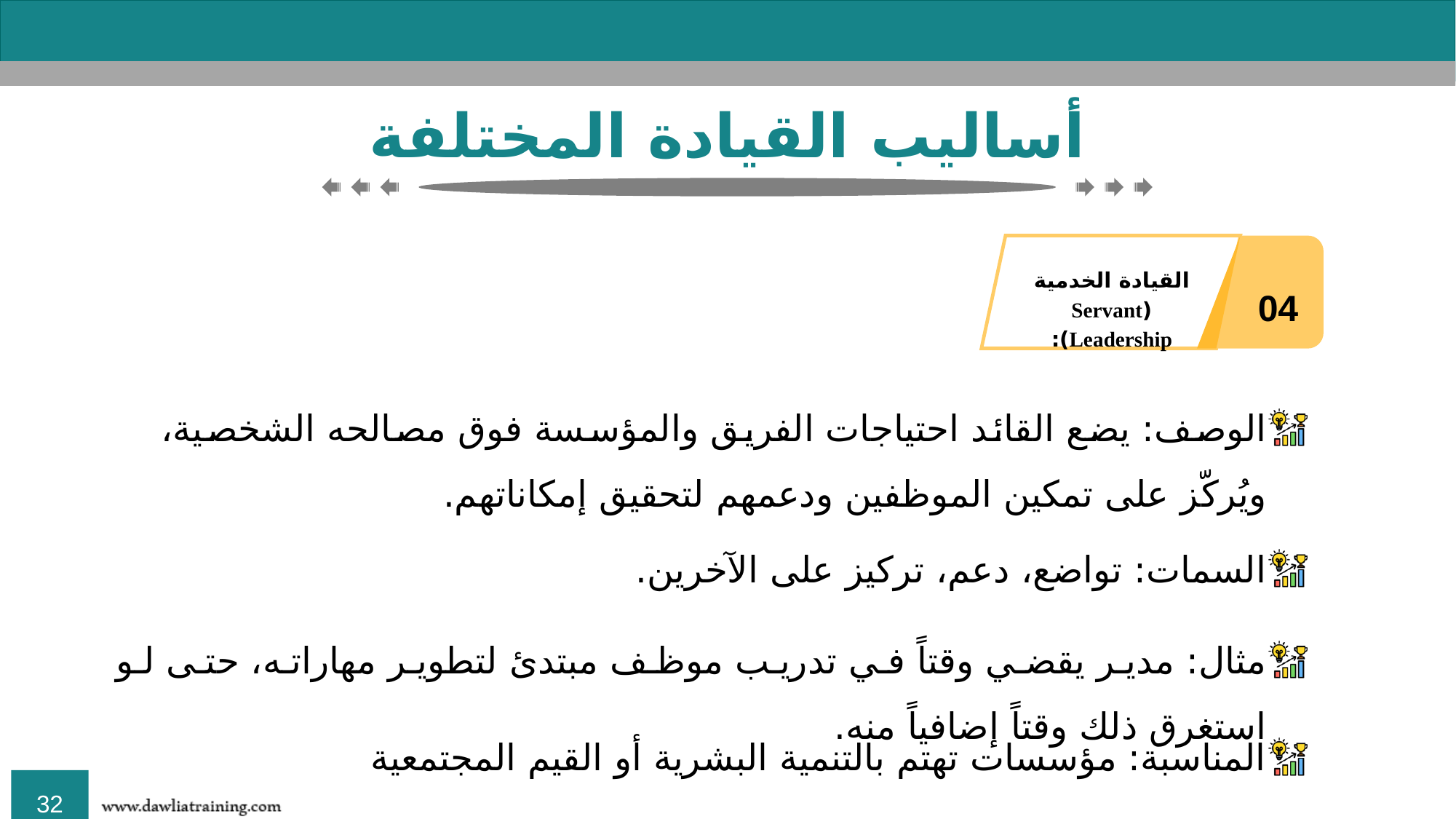

أساليب القيادة المختلفة

القيادة الخدمية (Servant Leadership):
04
الوصف: يضع القائد احتياجات الفريق والمؤسسة فوق مصالحه الشخصية، ويُركّز على تمكين الموظفين ودعمهم لتحقيق إمكاناتهم.
السمات: تواضع، دعم، تركيز على الآخرين.
مثال: مدير يقضي وقتاً في تدريب موظف مبتدئ لتطوير مهاراته، حتى لو استغرق ذلك وقتاً إضافياً منه.
المناسبة: مؤسسات تهتم بالتنمية البشرية أو القيم المجتمعية